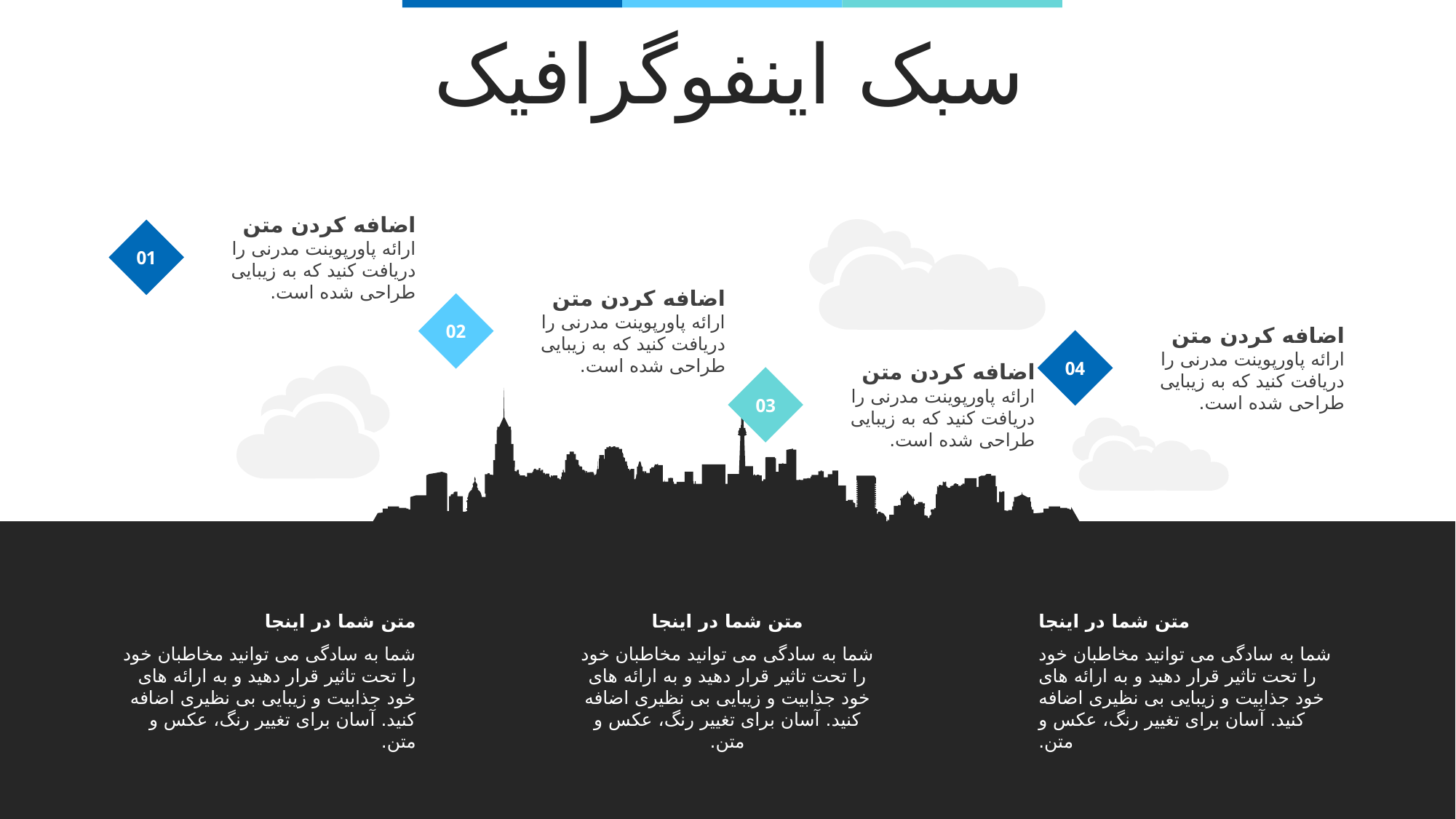

سبک اینفوگرافیک
اضافه کردن متن
ارائه پاورپوینت مدرنی را دریافت کنید که به زیبایی طراحی شده است.

01
اضافه کردن متن
ارائه پاورپوینت مدرنی را دریافت کنید که به زیبایی طراحی شده است.

02
اضافه کردن متن
ارائه پاورپوینت مدرنی را دریافت کنید که به زیبایی طراحی شده است.

04
اضافه کردن متن
ارائه پاورپوینت مدرنی را دریافت کنید که به زیبایی طراحی شده است.

03

متن شما در اینجا
شما به سادگی می توانید مخاطبان خود را تحت تاثیر قرار دهید و به ارائه های خود جذابیت و زیبایی بی نظیری اضافه کنید. آسان برای تغییر رنگ، عکس و متن.
متن شما در اینجا
شما به سادگی می توانید مخاطبان خود را تحت تاثیر قرار دهید و به ارائه های خود جذابیت و زیبایی بی نظیری اضافه کنید. آسان برای تغییر رنگ، عکس و متن.
متن شما در اینجا
شما به سادگی می توانید مخاطبان خود را تحت تاثیر قرار دهید و به ارائه های خود جذابیت و زیبایی بی نظیری اضافه کنید. آسان برای تغییر رنگ، عکس و متن.